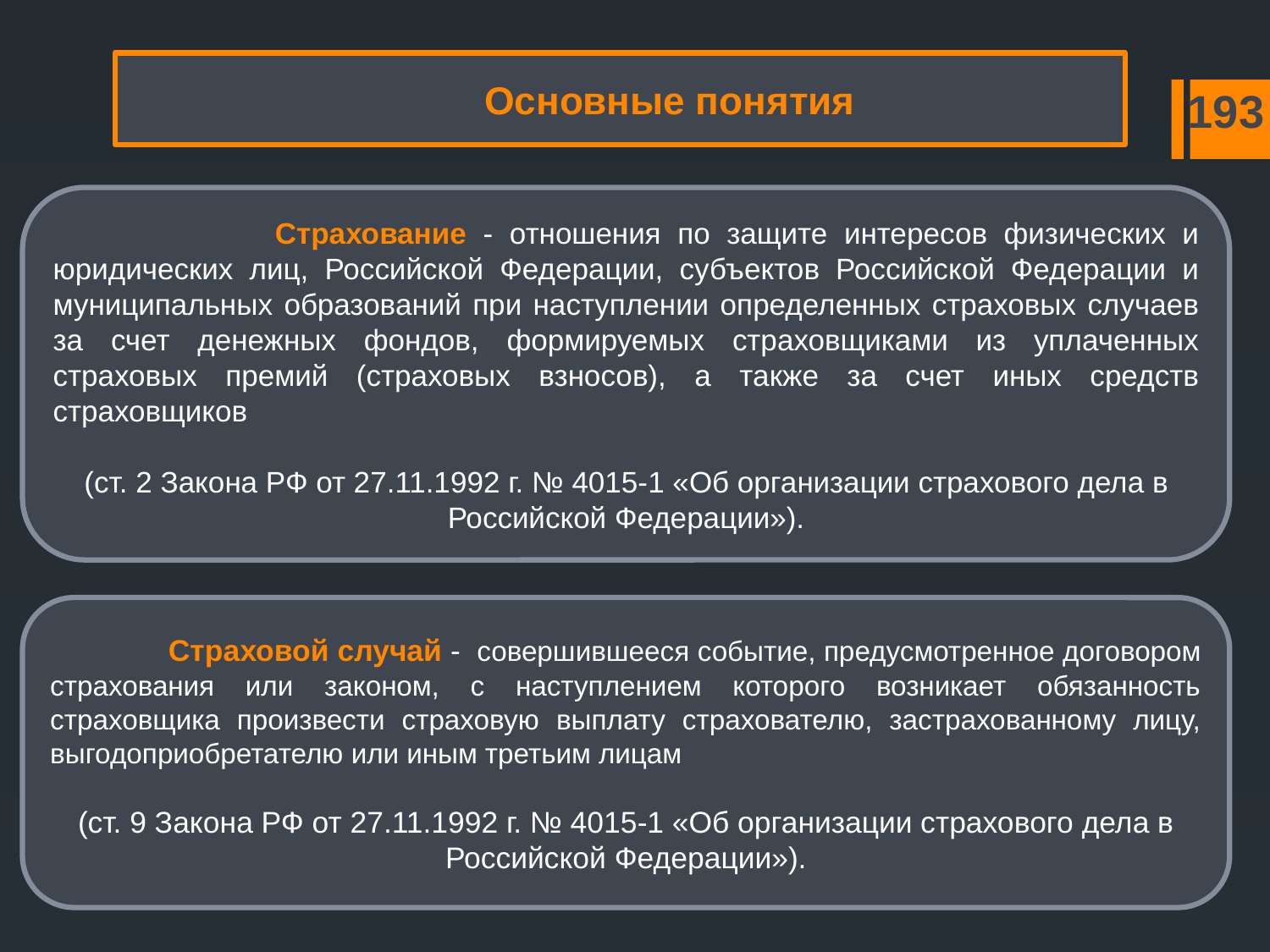

# Основные понятия
193
             Страхование - отношения по защите интересов физических и юридических лиц, Российской Федерации, субъектов Российской Федерации и муниципальных образований при наступлении определенных страховых случаев за счет денежных фондов, формируемых страховщиками из уплаченных страховых премий (страховых взносов), а также за счет иных средств страховщиков

(ст. 2 Закона РФ от 27.11.1992 г. № 4015-1 «Об организации страхового дела в Российской Федерации»).
             Страховой случай -  совершившееся событие, предусмотренное договором страхования или законом, с наступлением которого возникает обязанность страховщика произвести страховую выплату страхователю, застрахованному лицу, выгодоприобретателю или иным третьим лицам

(ст. 9 Закона РФ от 27.11.1992 г. № 4015-1 «Об организации страхового дела в Российской Федерации»).